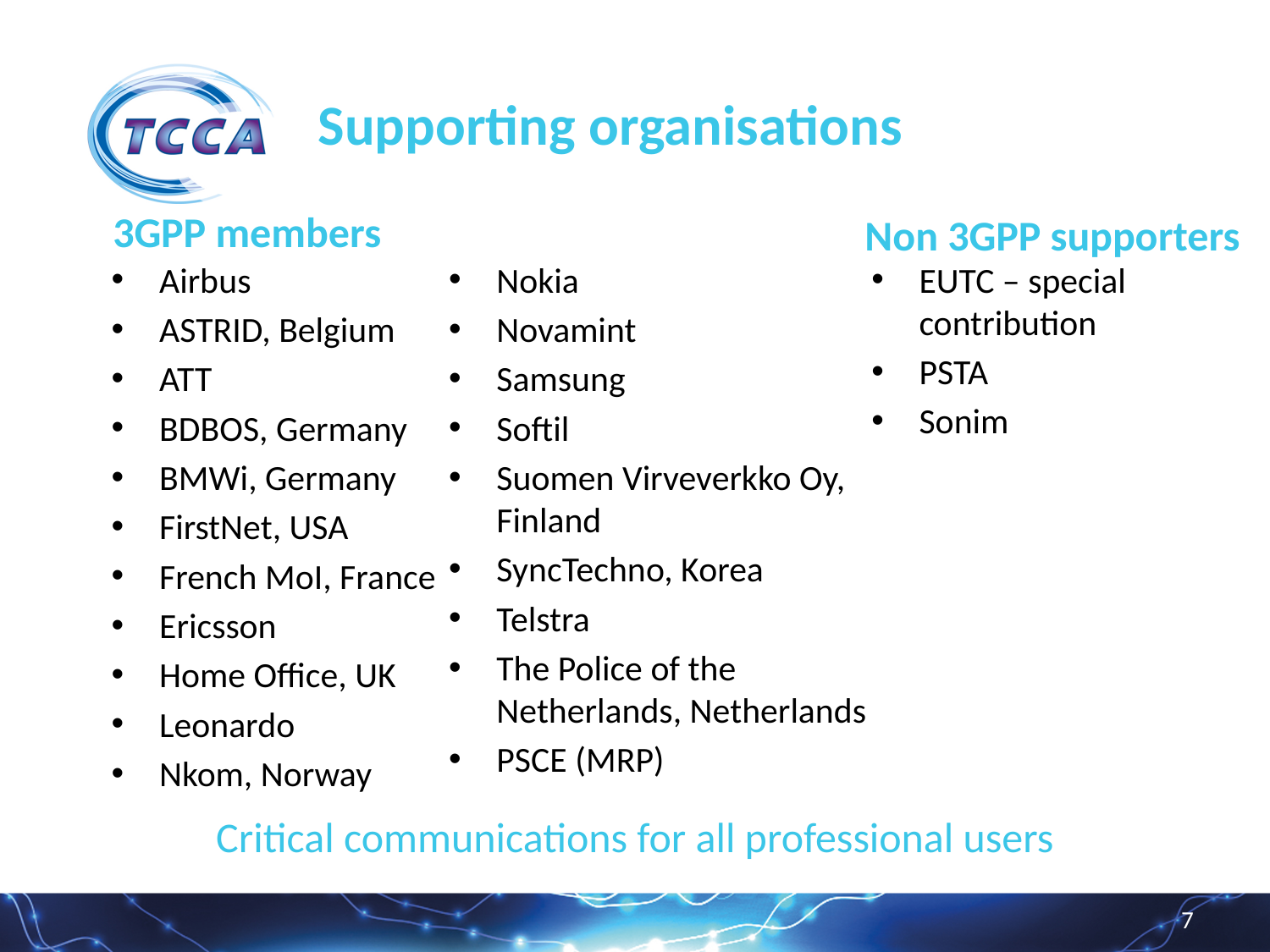

# Supporting organisations
3GPP members
Non 3GPP supporters
Airbus
ASTRID, Belgium
ATT
BDBOS, Germany
BMWi, Germany
FirstNet, USA
French MoI, France
Ericsson
Home Office, UK
Leonardo
Nkom, Norway
Nokia
Novamint
Samsung
Softil
Suomen Virveverkko Oy, Finland
SyncTechno, Korea
Telstra
The Police of the Netherlands, Netherlands
PSCE (MRP)

EUTC – special contribution
PSTA
Sonim